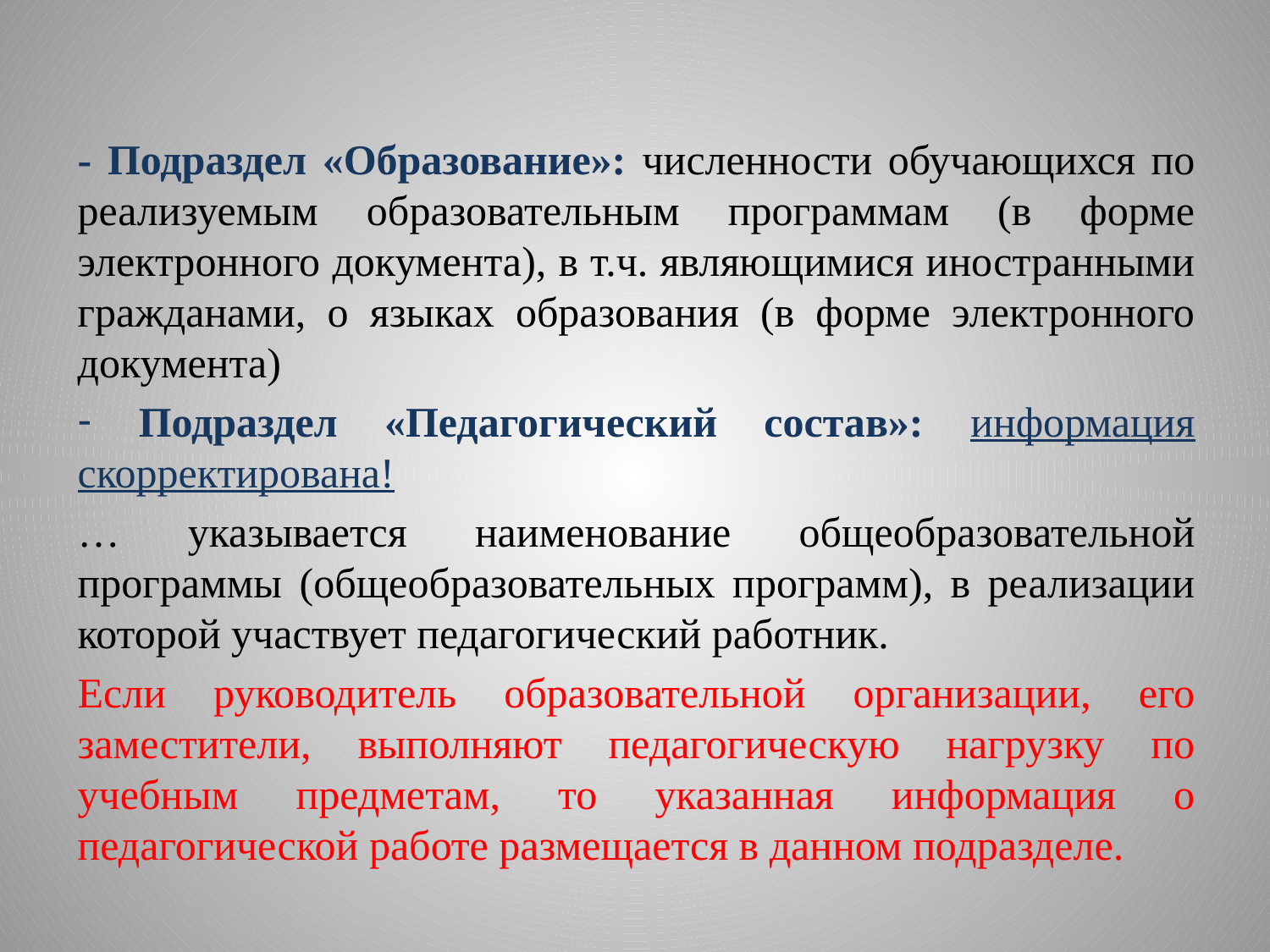

- Подраздел «Образование»: численности обучающихся по реализуемым образовательным программам (в форме электронного документа), в т.ч. являющимися иностранными гражданами, о языках образования (в форме электронного документа)
 Подраздел «Педагогический состав»: информация скорректирована!
… указывается наименование общеобразовательной программы (общеобразовательных программ), в реализации которой участвует педагогический работник.
Если руководитель образовательной организации, его заместители, выполняют педагогическую нагрузку по учебным предметам, то указанная информация о педагогической работе размещается в данном подразделе.